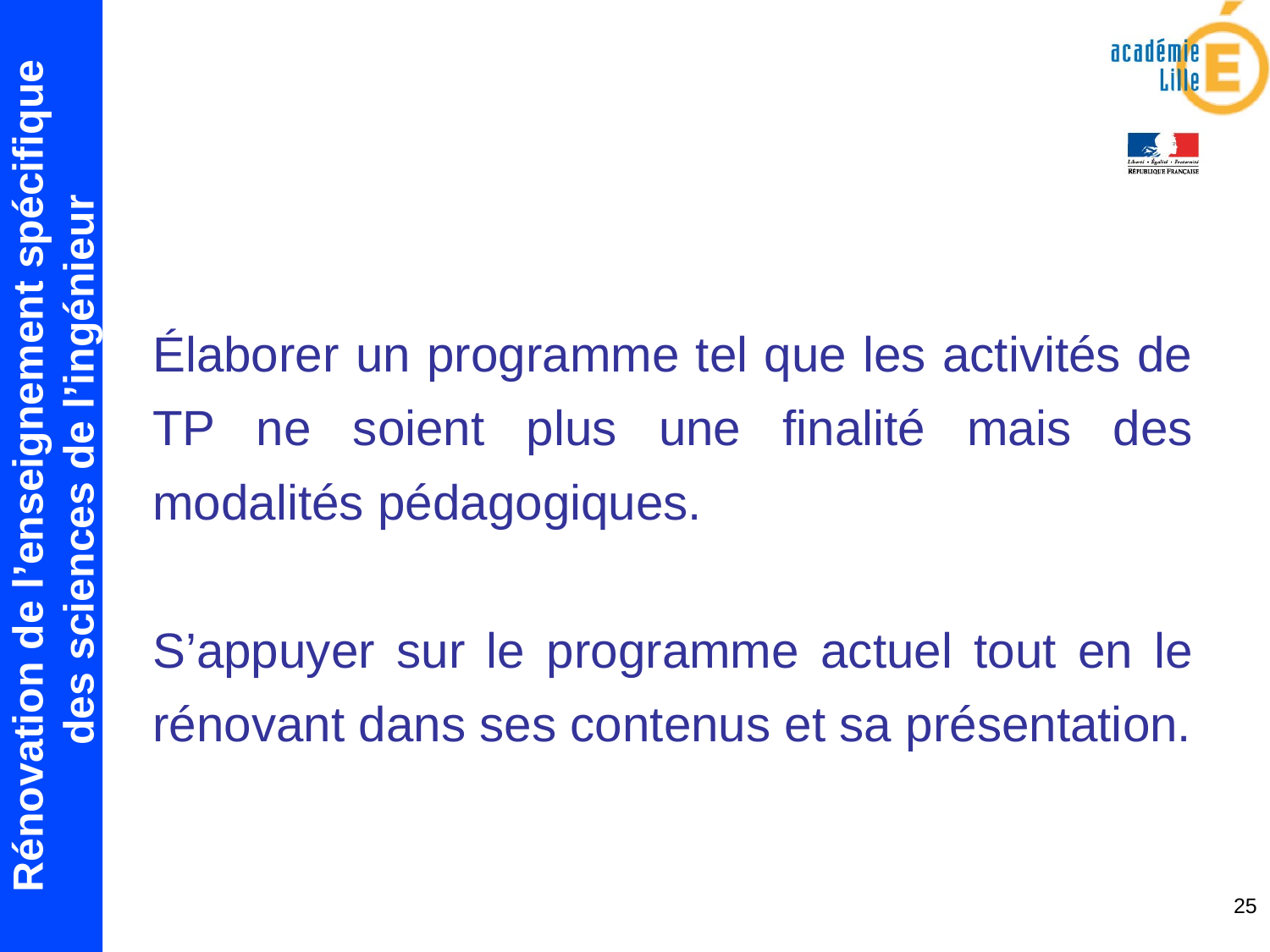

Élaborer un programme tel que les activités de TP ne soient plus une finalité mais des modalités pédagogiques.

S’appuyer sur le programme actuel tout en le rénovant dans ses contenus et sa présentation.
25